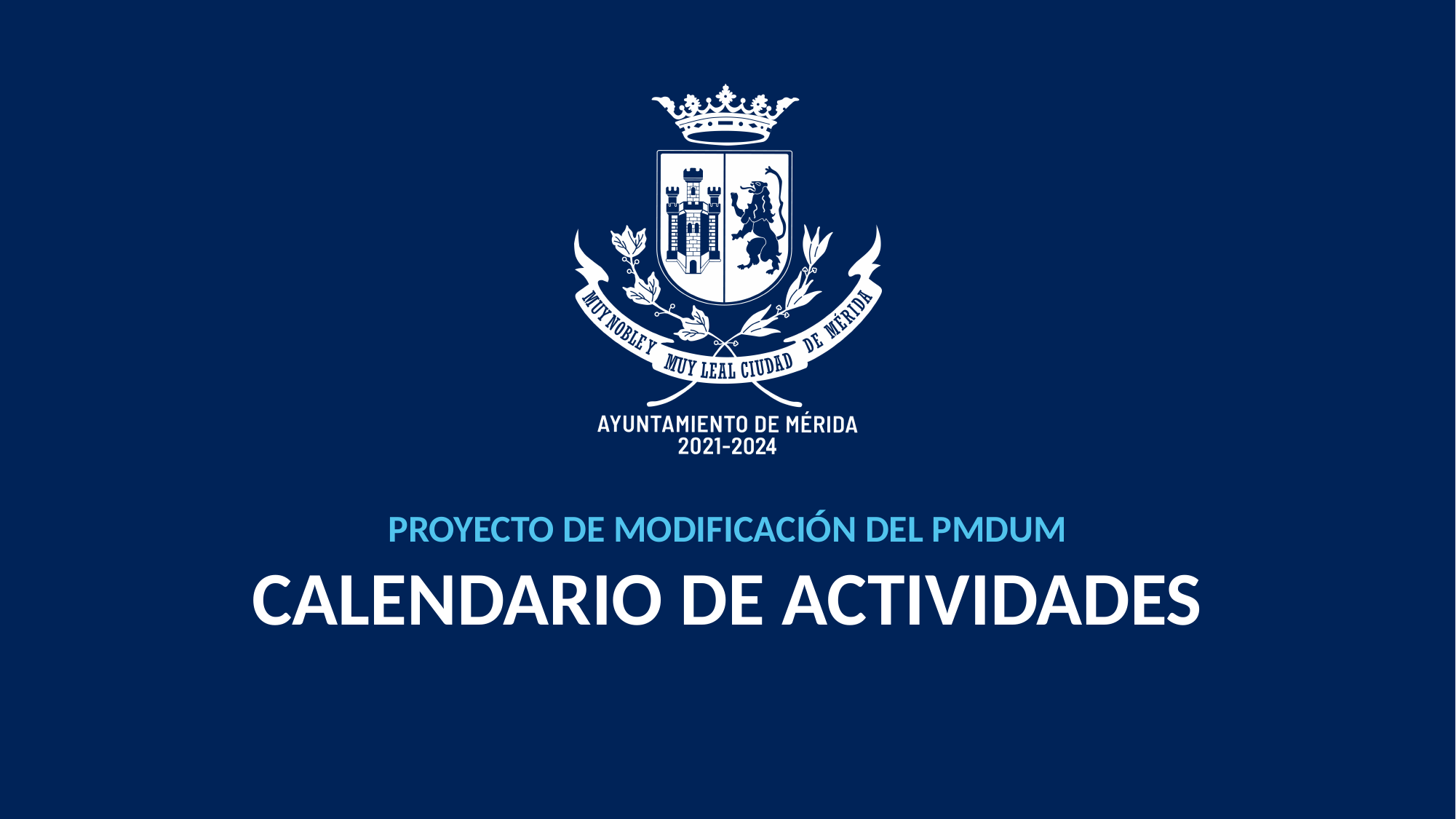

PROYECTO DE MODIFICACIÓN DEL PMDUM
CALENDARIO DE ACTIVIDADES